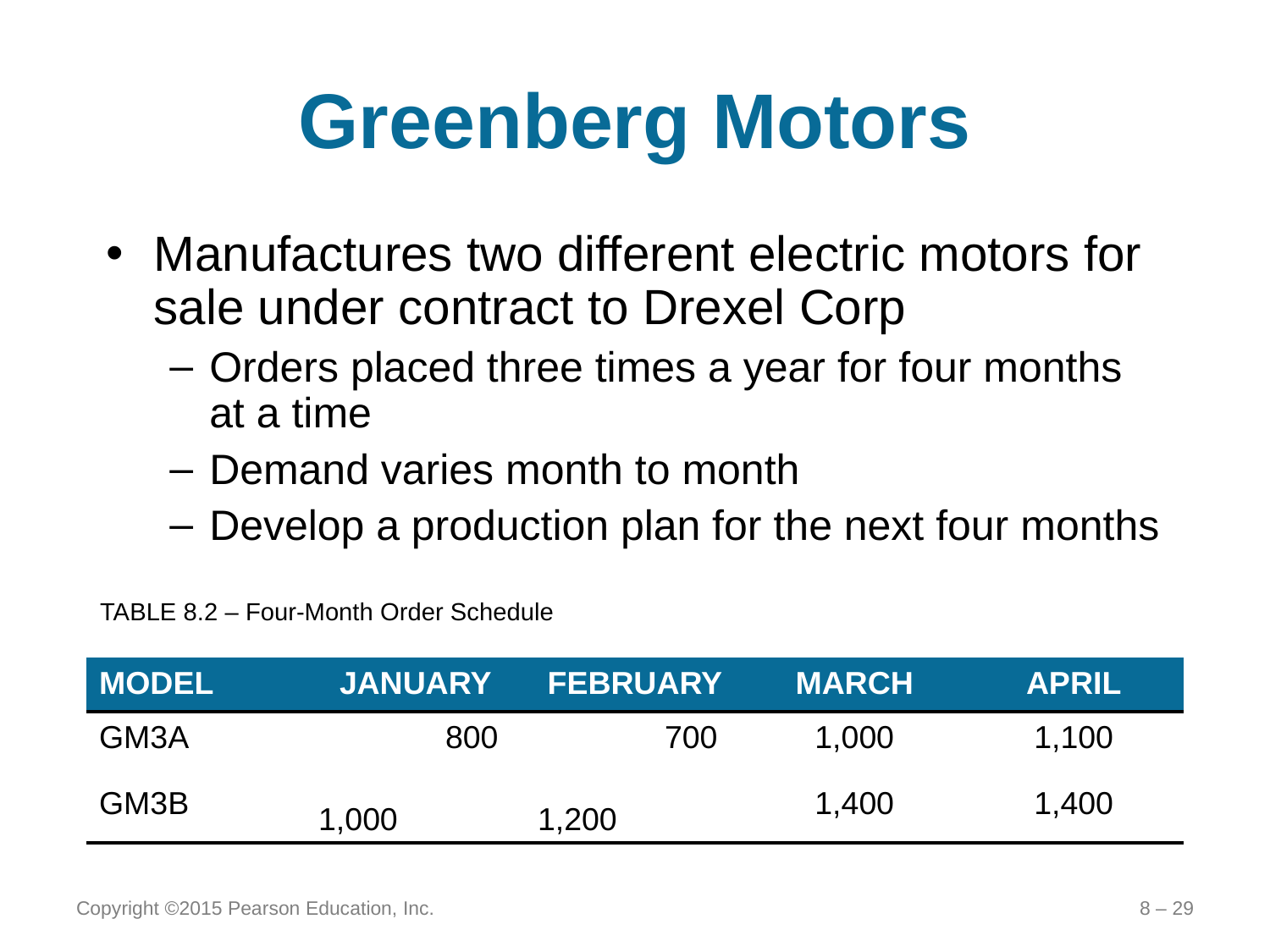

# Greenberg Motors
Manufactures two different electric motors for sale under contract to Drexel Corp
Orders placed three times a year for four months at a time
Demand varies month to month
Develop a production plan for the next four months

TABLE 8.2 – Four-Month Order Schedule
| MODEL | JANUARY | FEBRUARY | MARCH | APRIL |
| --- | --- | --- | --- | --- |
| GM3A | 800 | 700 | 1,000 | 1,100 |
| GM3B | 1,000 | 1,200 | 1,400 | 1,400 |
Copyright ©2015 Pearson Education, Inc.
8 – 29